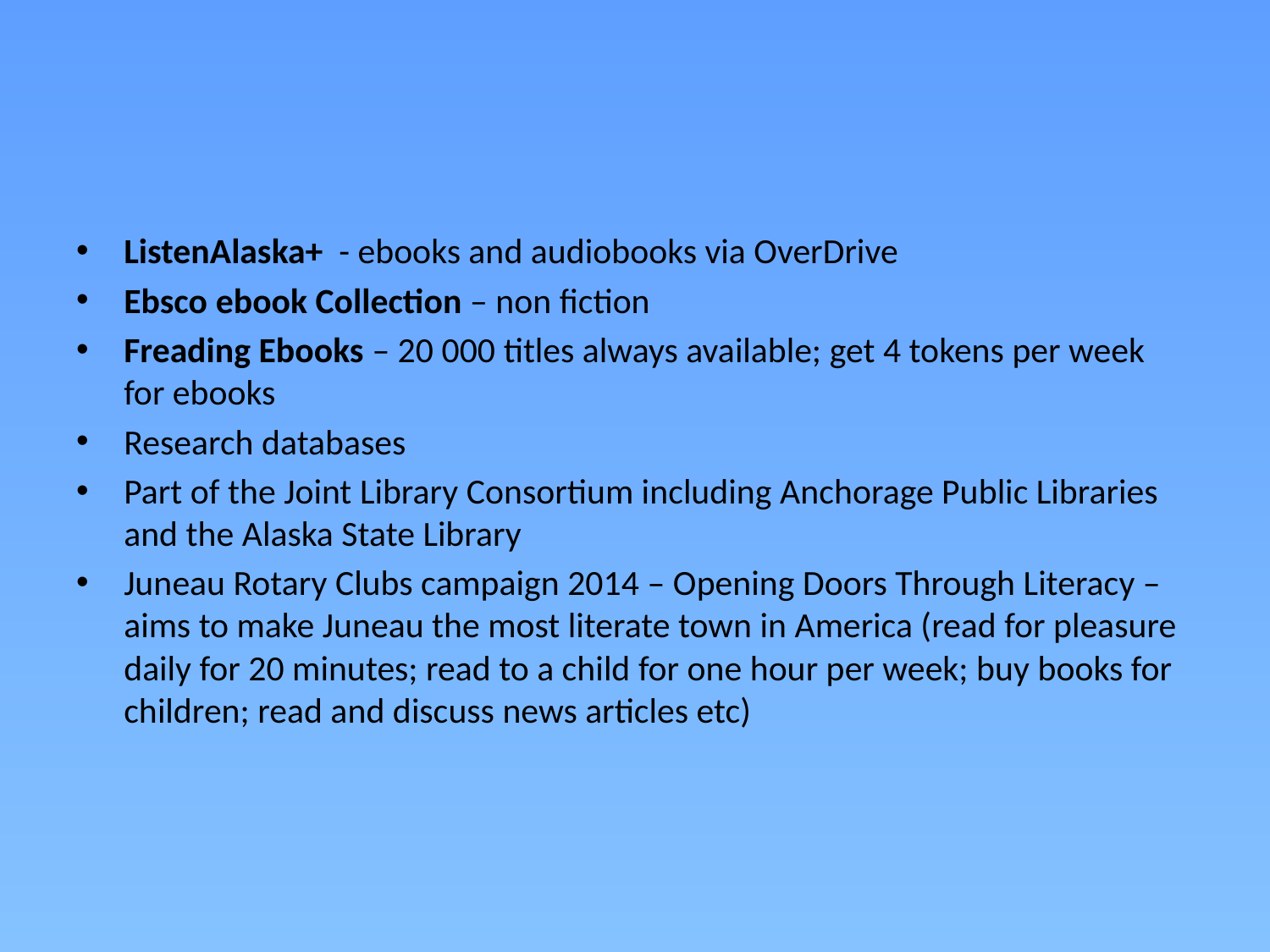

ListenAlaska+  - ebooks and audiobooks via OverDrive
Ebsco ebook Collection – non fiction
Freading Ebooks – 20 000 titles always available; get 4 tokens per week for ebooks
Research databases
Part of the Joint Library Consortium including Anchorage Public Libraries and the Alaska State Library
Juneau Rotary Clubs campaign 2014 – Opening Doors Through Literacy – aims to make Juneau the most literate town in America (read for pleasure daily for 20 minutes; read to a child for one hour per week; buy books for children; read and discuss news articles etc)